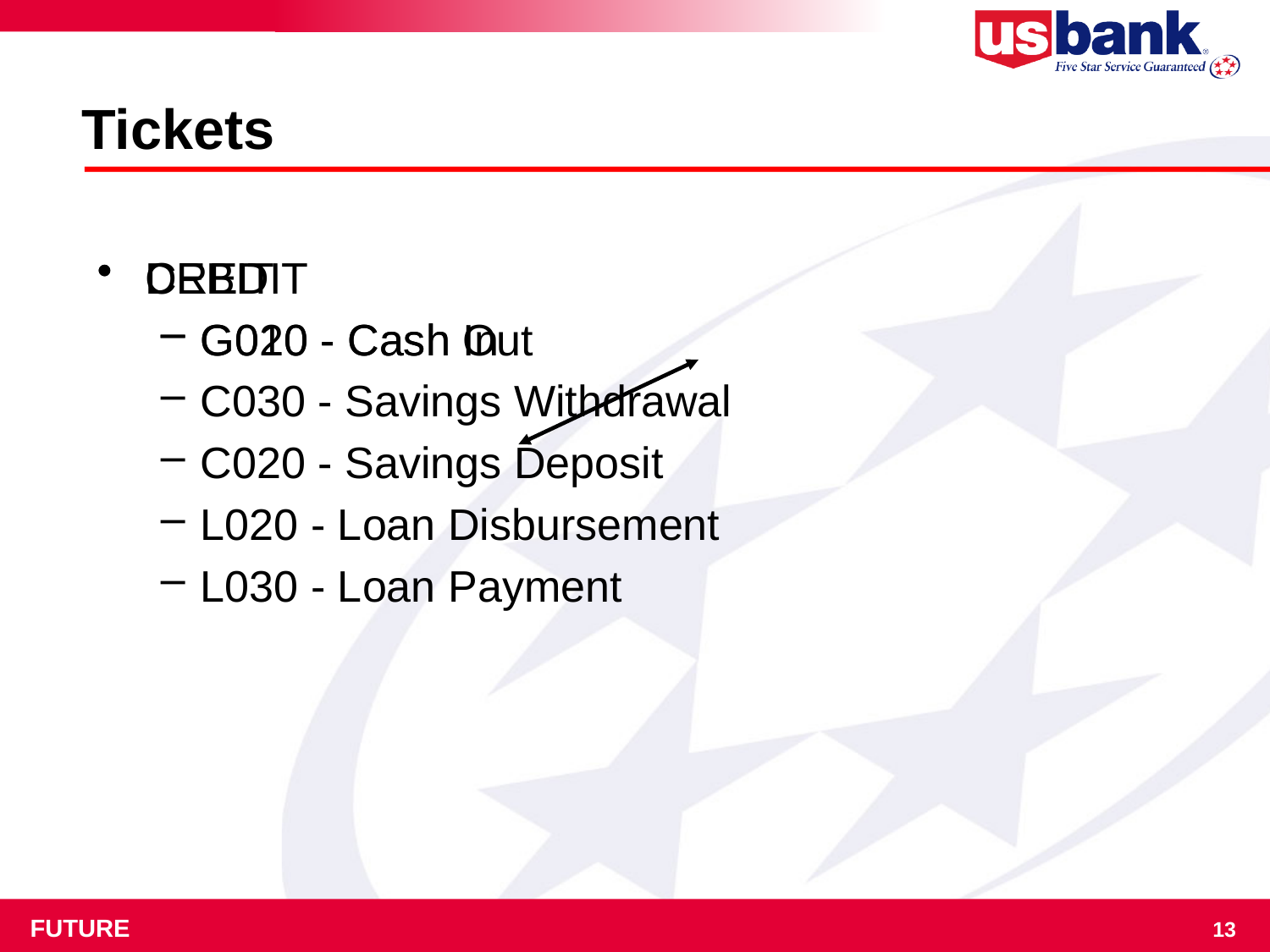

# Tickets
DEBIT
G020 - Cash In
C030 - Savings Withdrawal

L020 - Loan Disbursement
CREDIT
G010 - Cash Out

C020 - Savings Deposit

L030 - Loan Payment